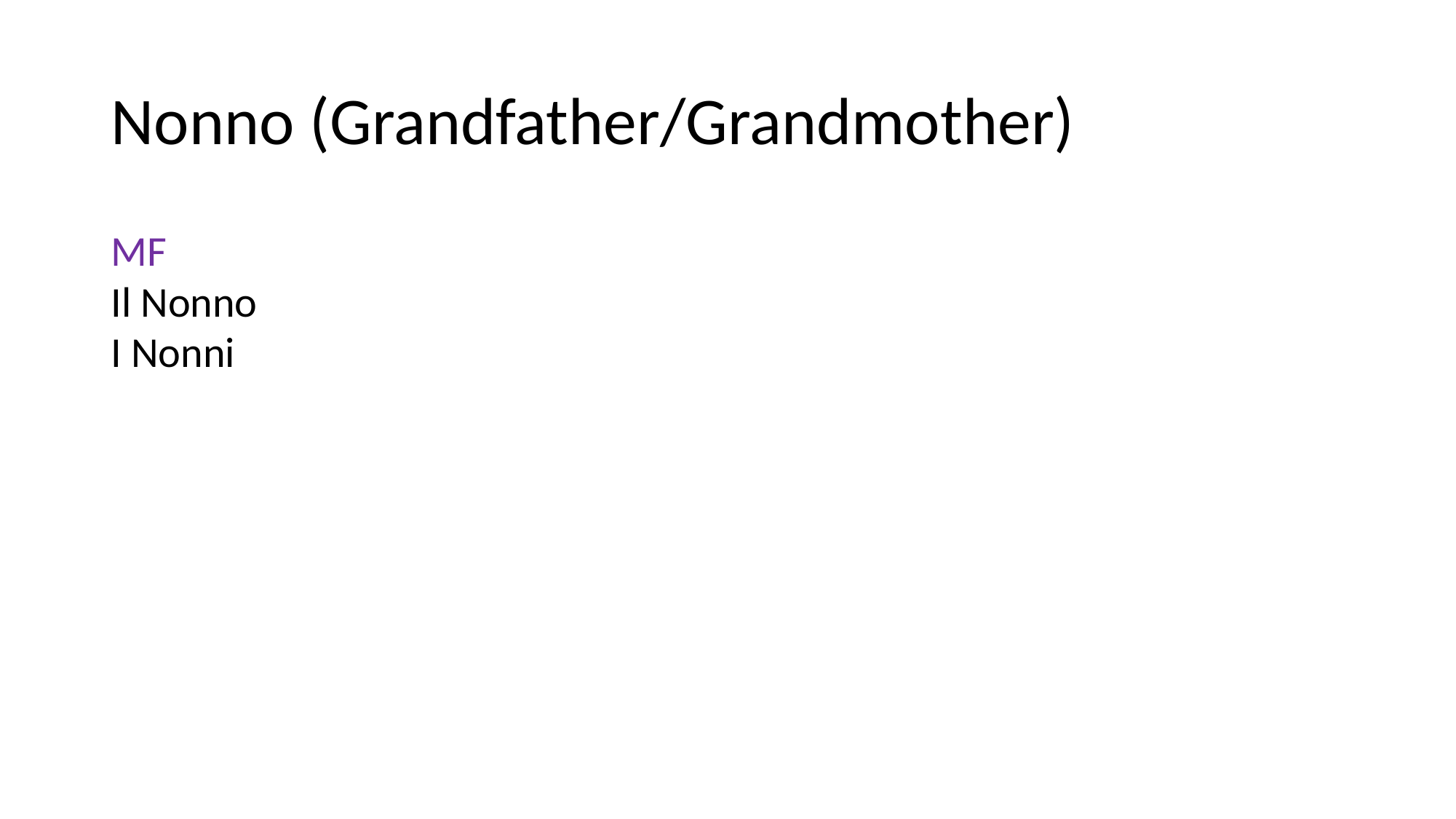

# Nonno (Grandfather/Grandmother)
MF
Il Nonno
I Nonni